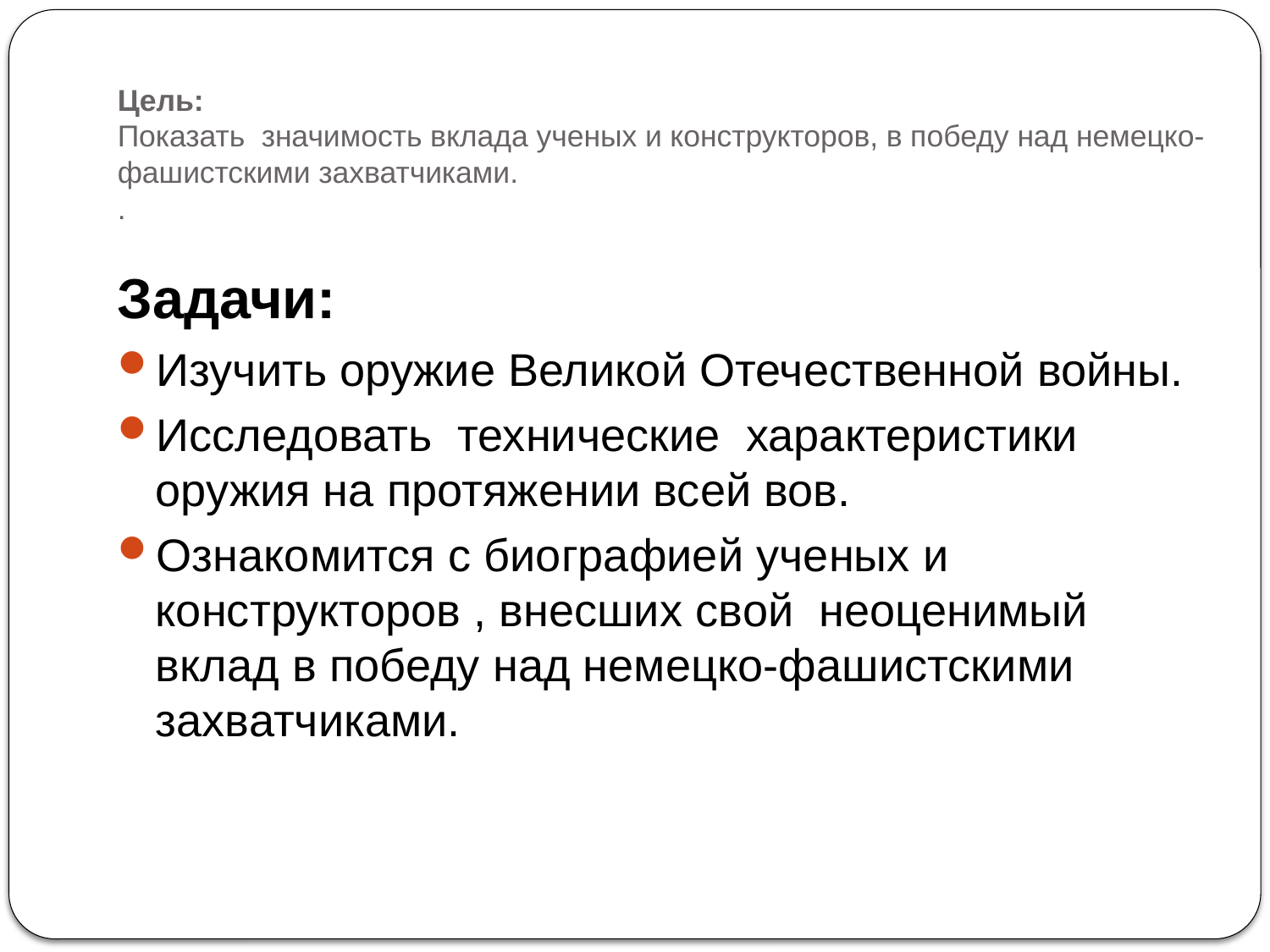

# Цель: Показать  значимость вклада ученых и конструкторов, в победу над немецко-фашистскими захватчиками. .
Задачи:
Изучить оружие Великой Отечественной войны.
Исследовать  технические  характеристики  оружия на протяжении всей вов.
Ознакомится с биографией ученых и конструкторов , внесших свой  неоценимый вклад в победу над немецко-фашистскими захватчиками.